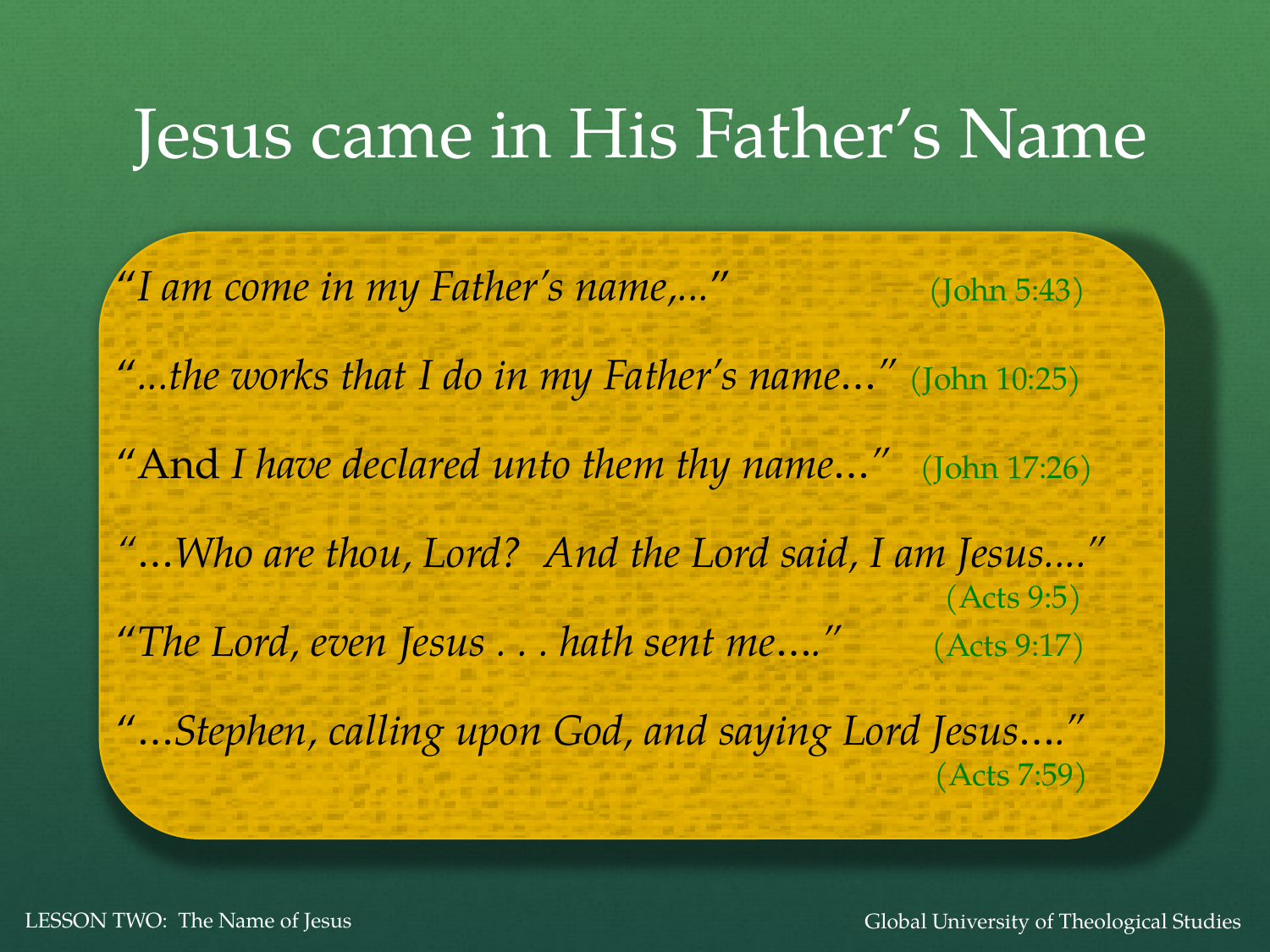

Jesus came in His Father’s Name

“I am come in my Father’s name,...”		     (John 5:43)

“...the works that I do in my Father’s name…” (John 10:25)

“And I have declared unto them thy name…”   (John 17:26)

“…Who are thou, Lord?  And the Lord said, I am Jesus....” 		 			                        (Acts 9:5)
“The Lord, even Jesus . . . hath sent me….” 	      (Acts 9:17)

“…Stephen, calling upon God, and saying Lord Jesus….” 	     					        (Acts 7:59)
Global University of Theological Studies
LESSON TWO:  The Name of Jesus